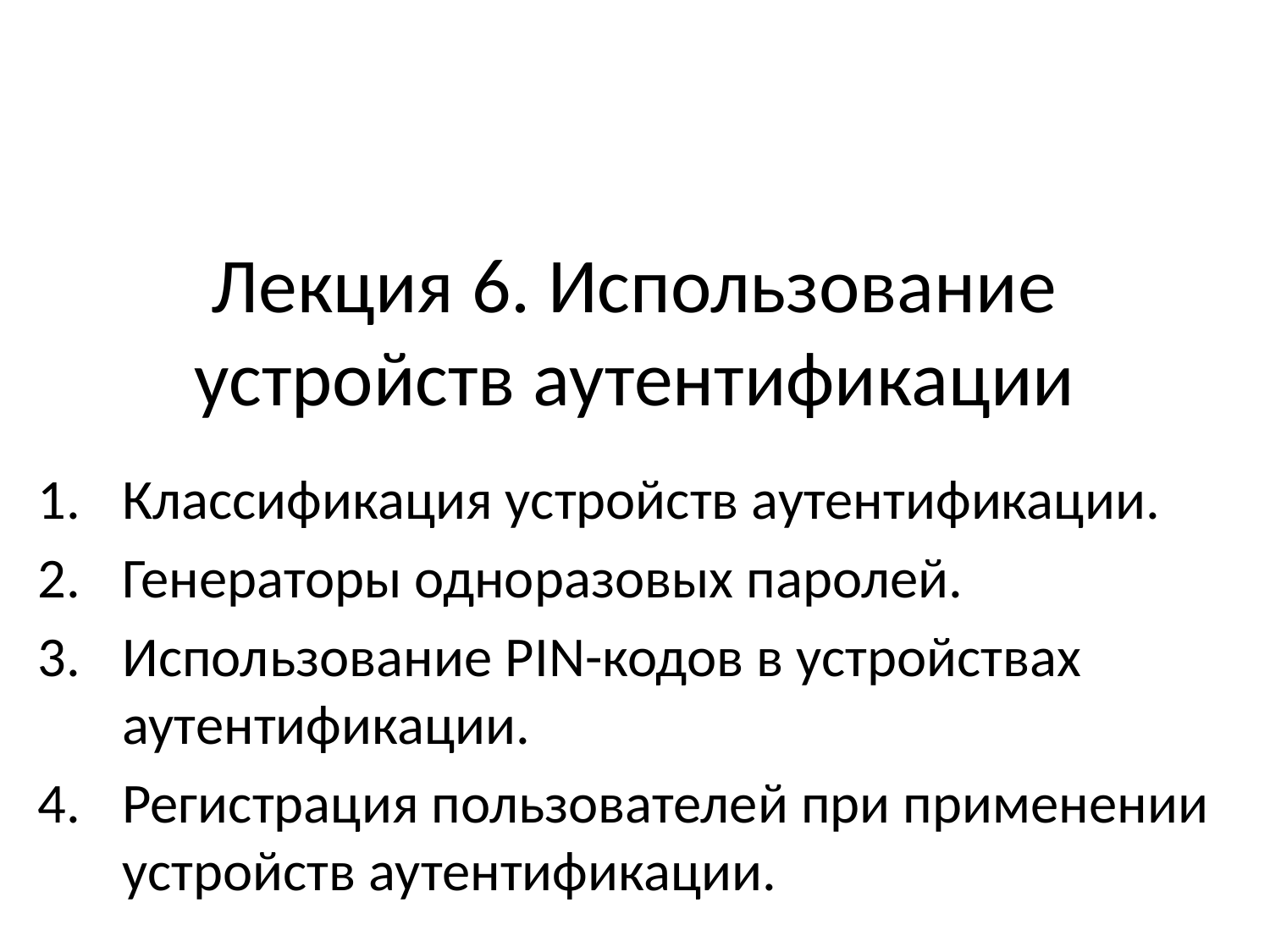

# Лекция 6. Использование устройств аутентификации
Классификация устройств аутентификации.
Генераторы одноразовых паролей.
Использование PIN-кодов в устройствах аутентификации.
Регистрация пользователей при применении устройств аутентификации.